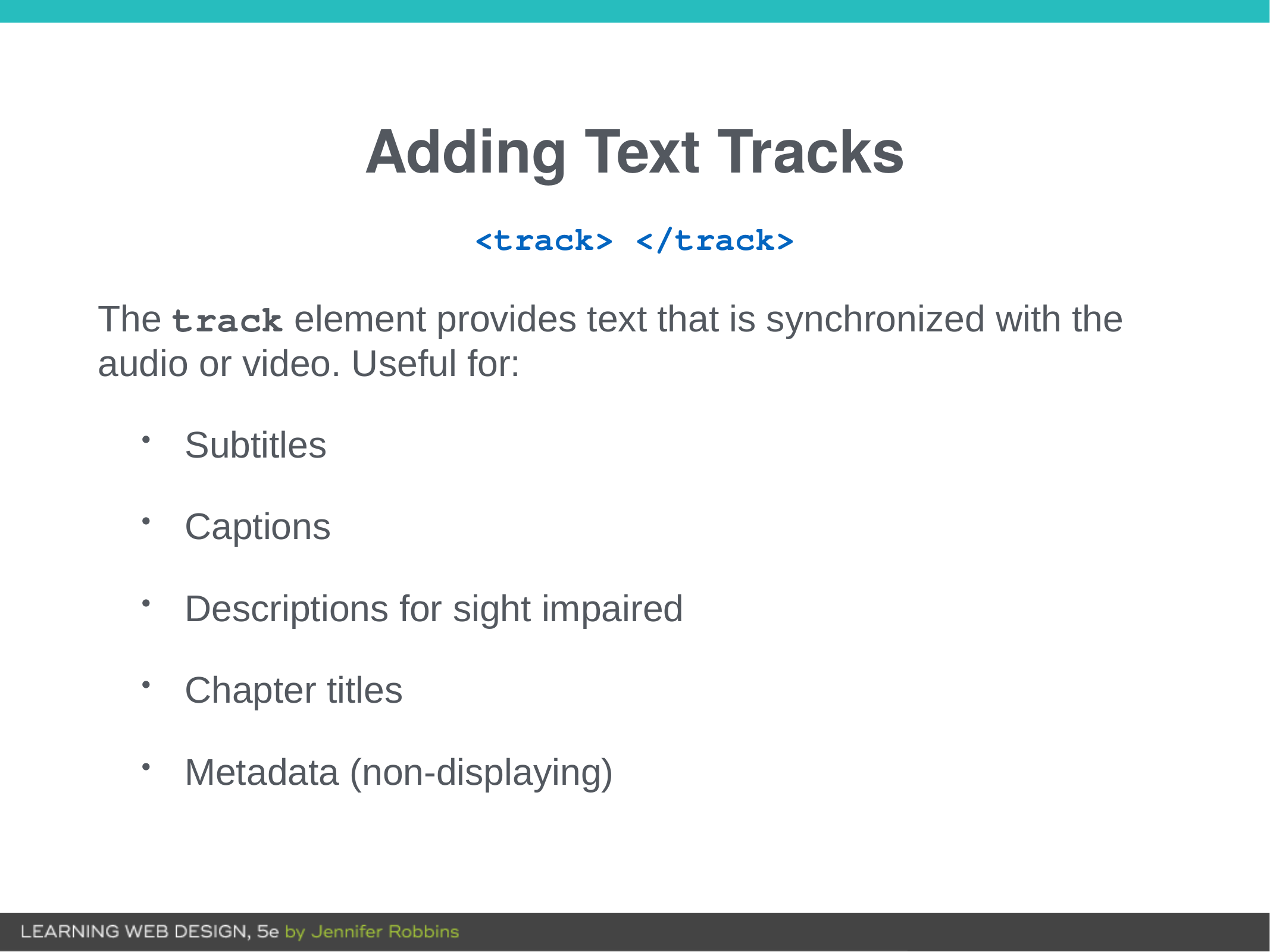

# Adding Text Tracks
<track> </track>
The track element provides text that is synchronized with the audio or video. Useful for:
Subtitles
Captions
Descriptions for sight impaired
Chapter titles
Metadata (non-displaying)